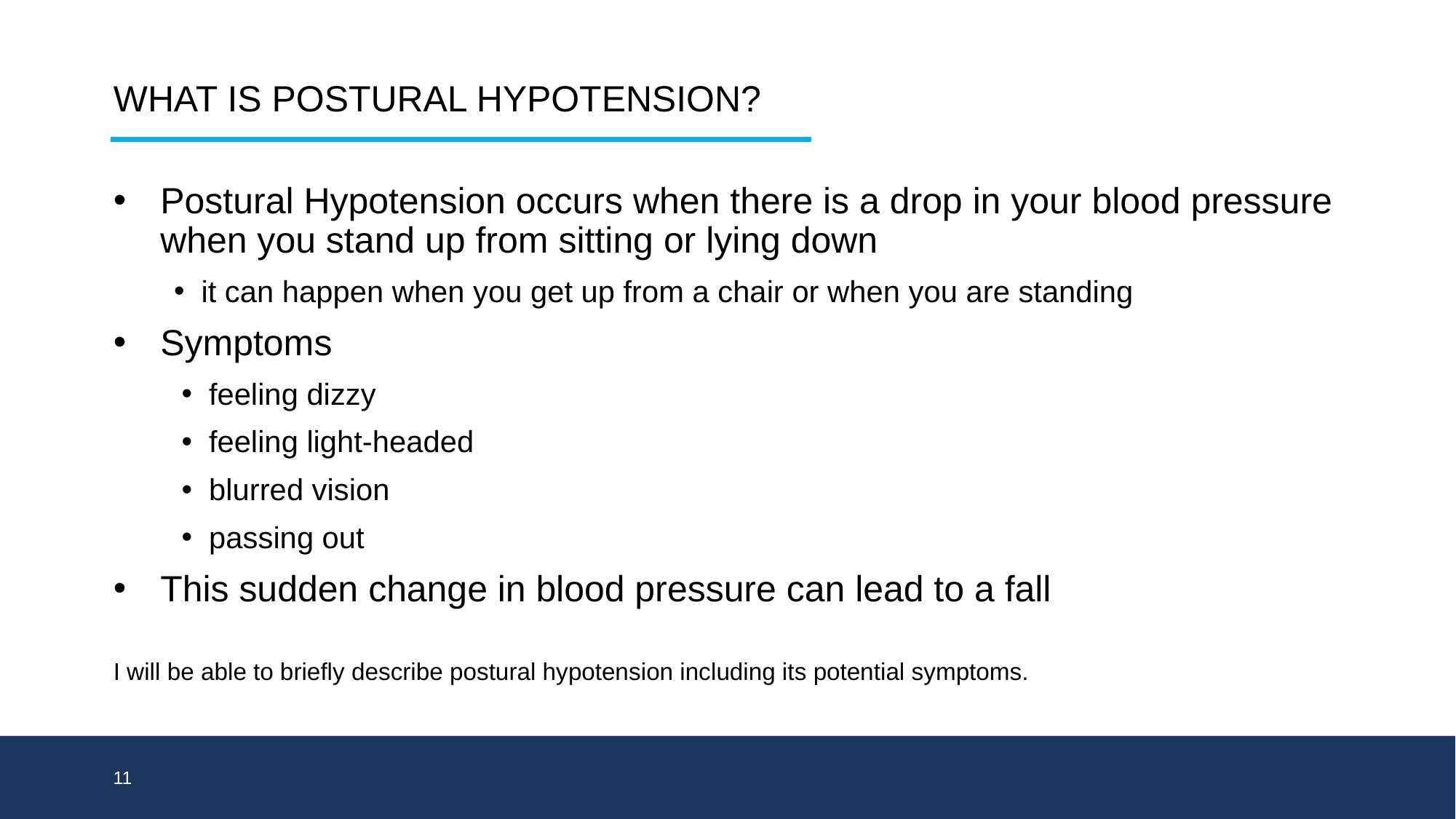

# What is Postural Hypotension?
Postural Hypotension occurs when there is a drop in your blood pressure when you stand up from sitting or lying down
it can happen when you get up from a chair or when you are standing
Symptoms
feeling dizzy
feeling light-headed
blurred vision
passing out
This sudden change in blood pressure can lead to a fall

I will be able to briefly describe postural hypotension including its potential symptoms.